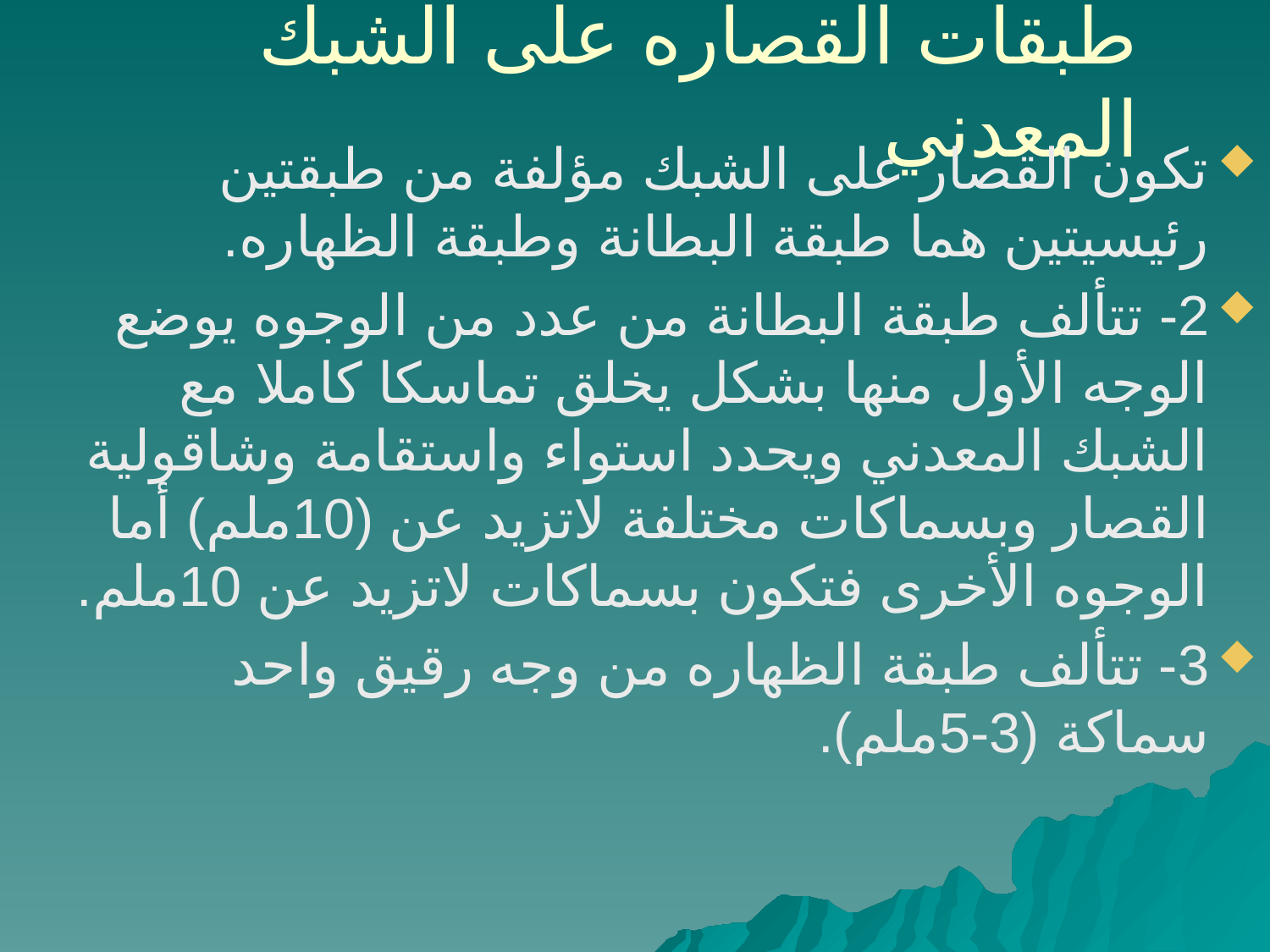

# طبقات القصاره على الشبك المعدني
تكون القصار على الشبك مؤلفة من طبقتين رئيسيتين هما طبقة البطانة وطبقة الظهاره.
2- تتألف طبقة البطانة من عدد من الوجوه يوضع الوجه الأول منها بشكل يخلق تماسكا كاملا مع الشبك المعدني ويحدد استواء واستقامة وشاقولية القصار وبسماكات مختلفة لاتزيد عن (10ملم) أما الوجوه الأخرى فتكون بسماكات لاتزيد عن 10ملم.
3- تتألف طبقة الظهاره من وجه رقيق واحد سماكة (3-5ملم).